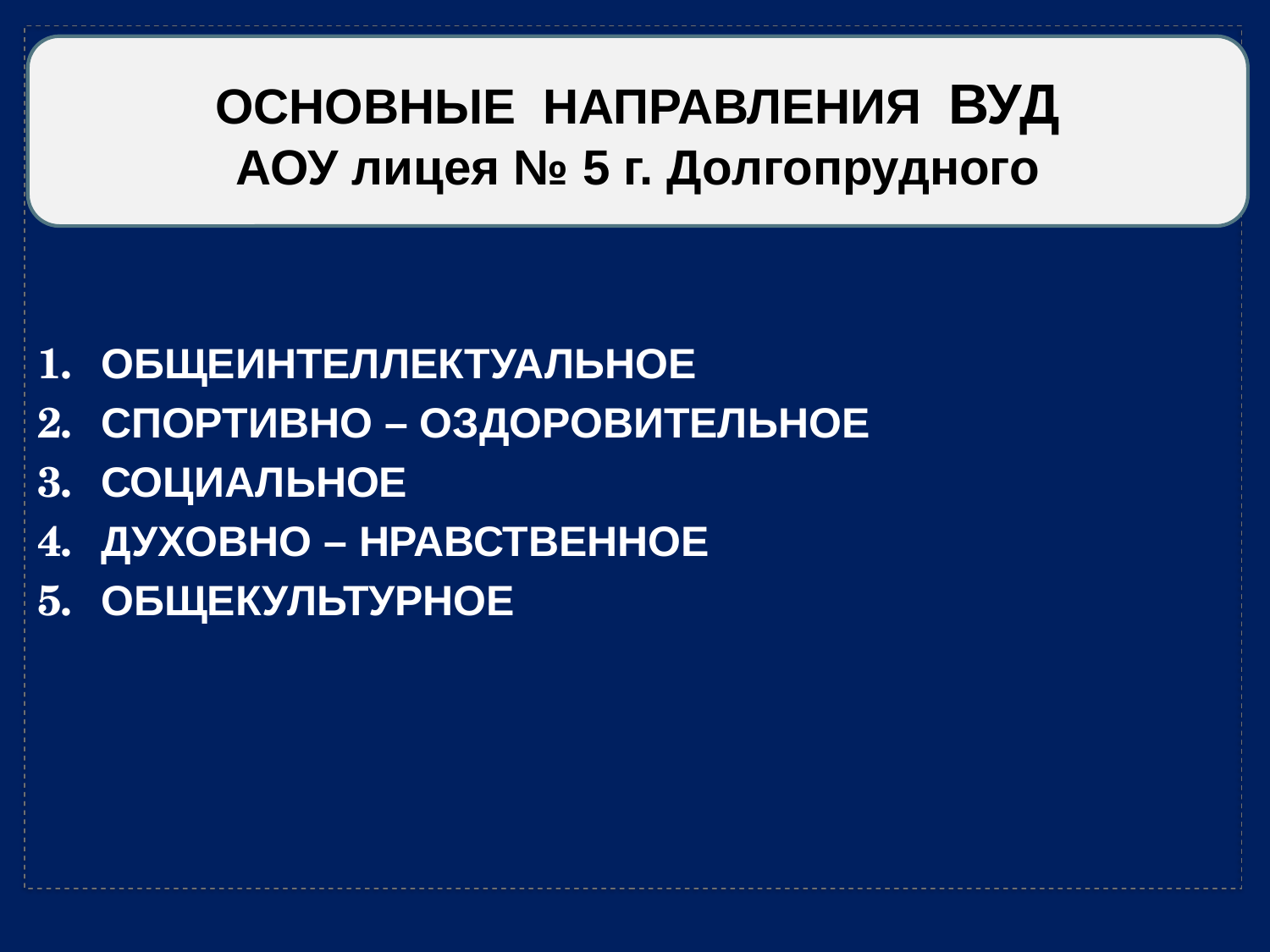

ОСНОВНЫЕ  НАПРАВЛЕНИЯ  ВУД
АОУ лицея № 5 г. Долгопрудного
ОБЩЕИНТЕЛЛЕКТУАЛЬНОЕ
СПОРТИВНО – ОЗДОРОВИТЕЛЬНОЕ
СОЦИАЛЬНОЕ
ДУХОВНО – НРАВСТВЕННОЕ
ОБЩЕКУЛЬТУРНОЕ